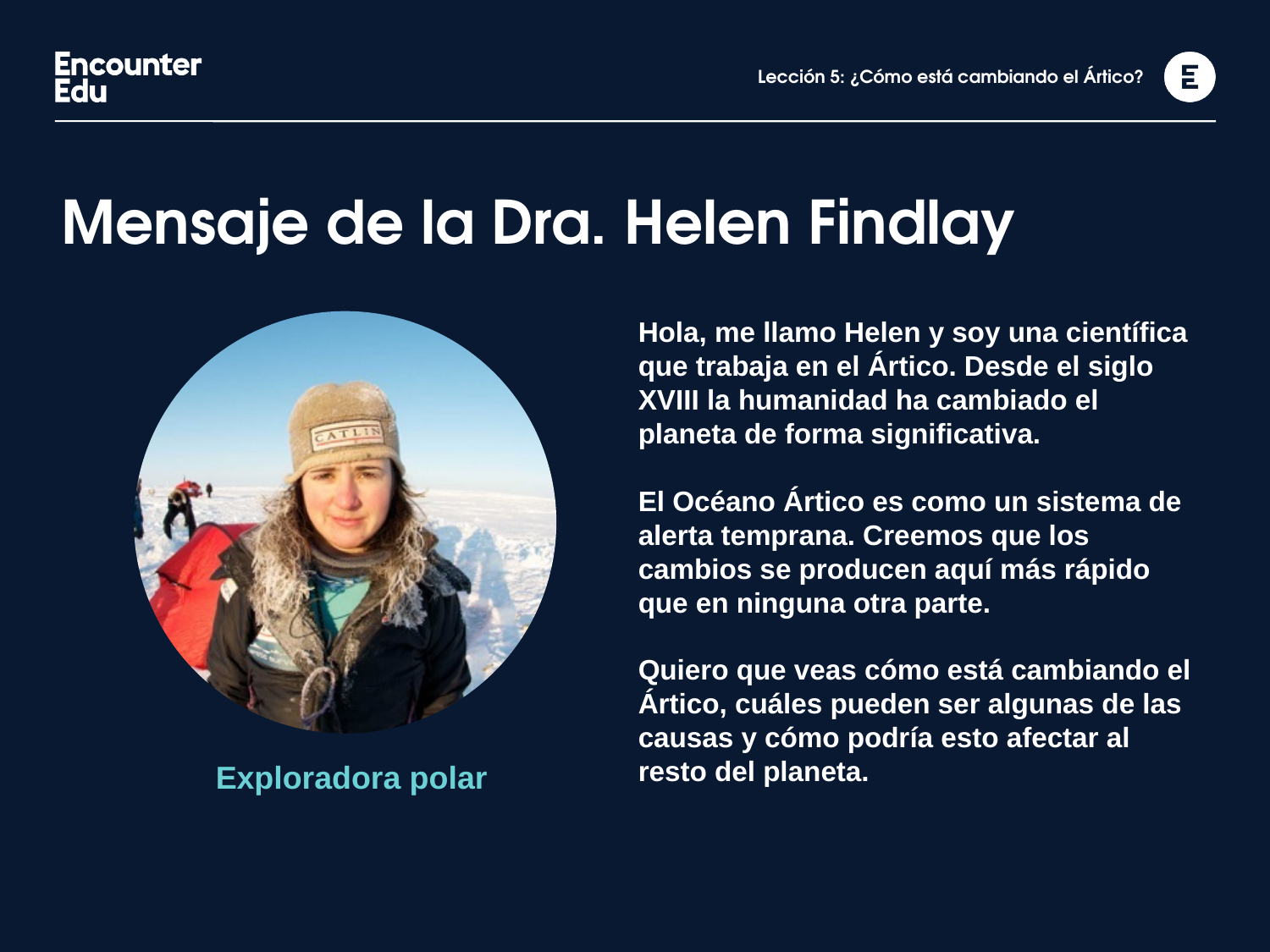

# Lección 5: ¿Cómo está cambiando el Ártico?
Mensaje de la Dra. Helen Findlay

Hola, me llamo Helen y soy una científica que trabaja en el Ártico. Desde el siglo XVIII la humanidad ha cambiado el planeta de forma significativa.

El Océano Ártico es como un sistema de alerta temprana. Creemos que los cambios se producen aquí más rápido que en ninguna otra parte.

Quiero que veas cómo está cambiando el Ártico, cuáles pueden ser algunas de las causas y cómo podría esto afectar al resto del planeta.
Exploradora polar